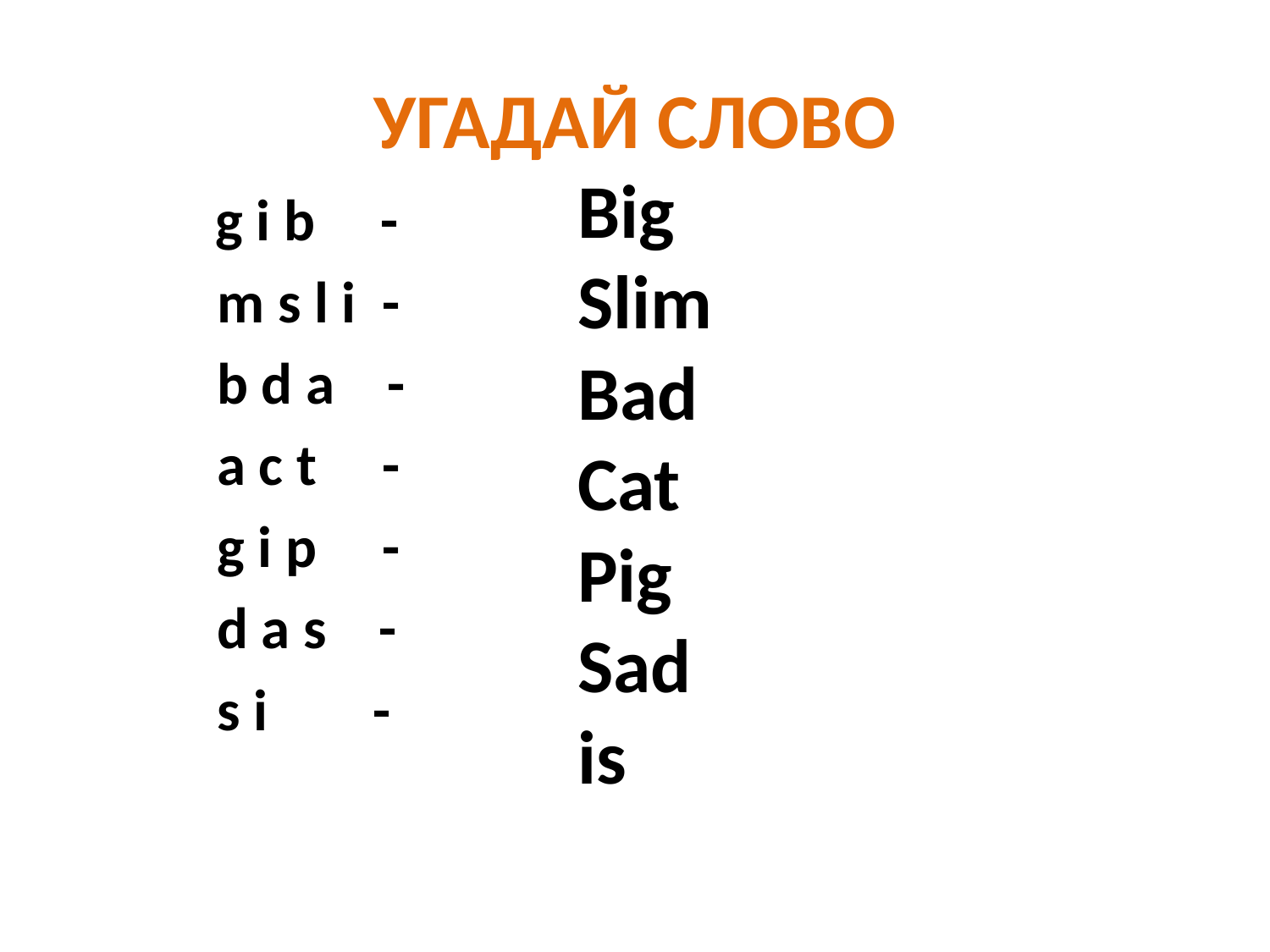

# УГАДАЙ СЛОВО
Big
Slim
Bad
Cat
Pig
Sad
is
       g i b     -
      m s l i  -
      b d a    -
      a c t     -
      g i p     -
      d a s    -
      s i        -